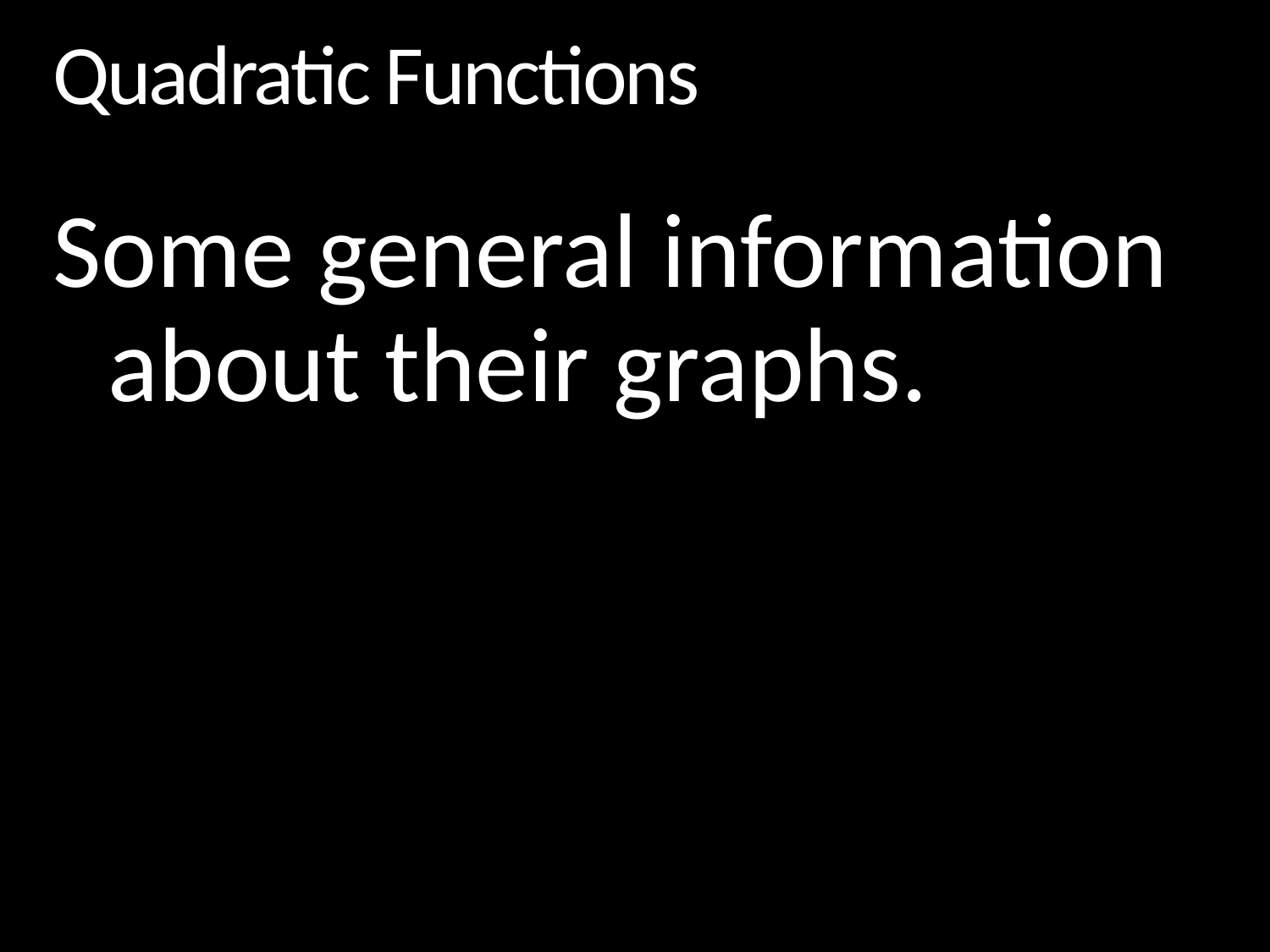

# Quadratic Functions
Some general information about their graphs.